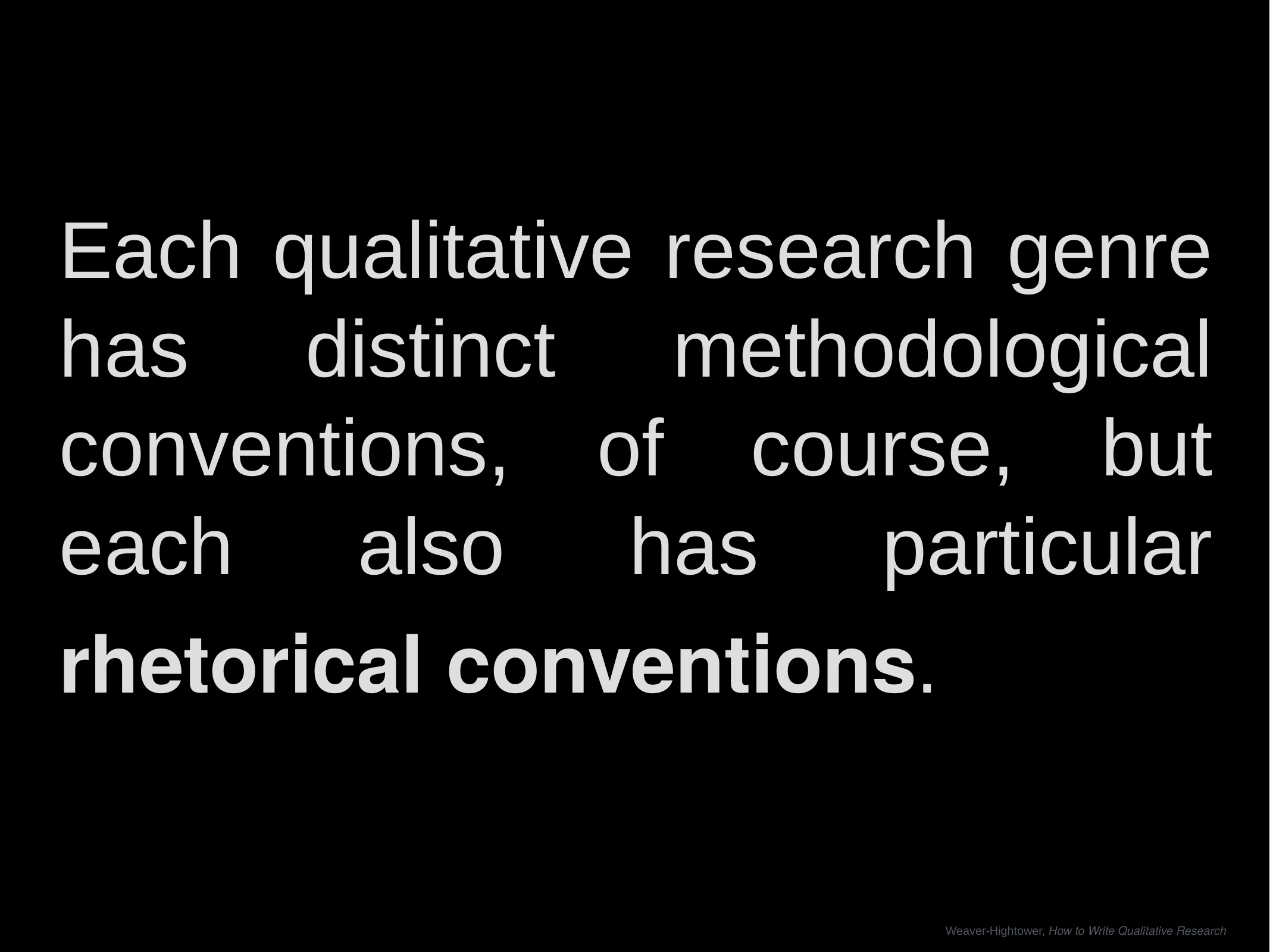

Each qualitative research genre has distinct methodological conventions, of course, but each also has particular rhetorical conventions.